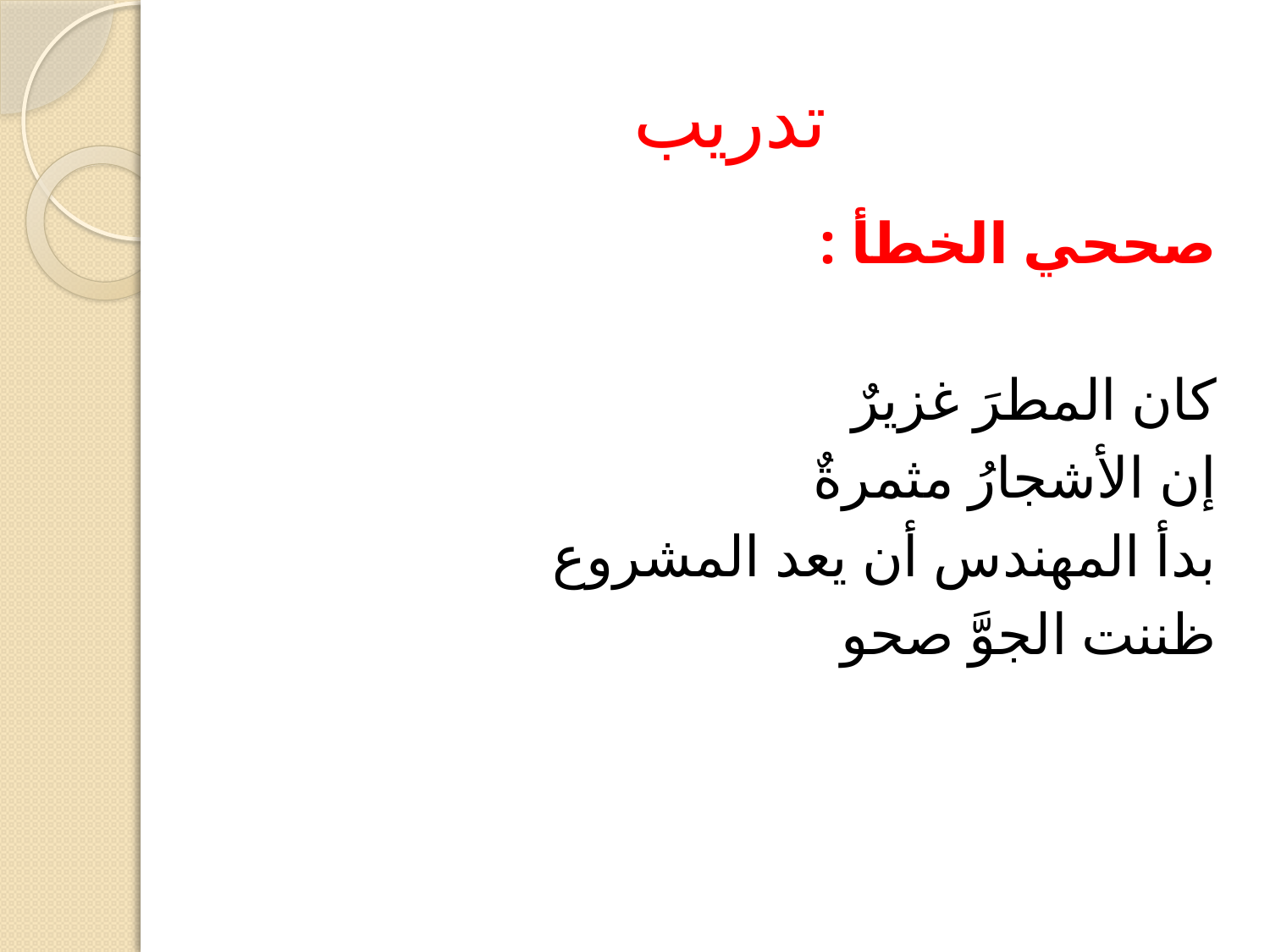

# تدريب
صححي الخطأ :

كان المطرَ غزيرٌ
إن الأشجارُ مثمرةٌ
بدأ المهندس أن يعد المشروع
ظننت الجوَّ صحو